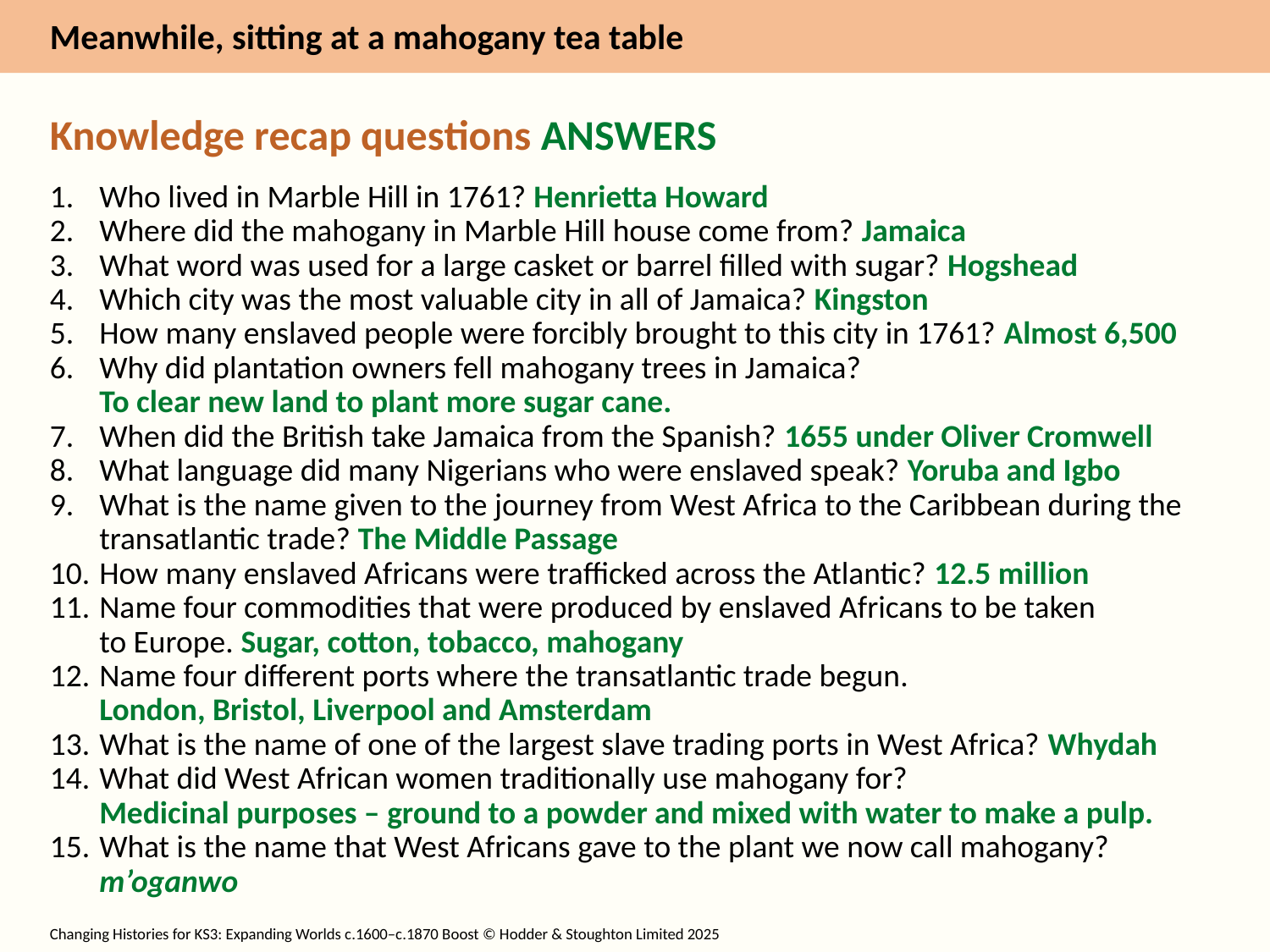

Knowledge recap questions ANSWERS
Who lived in Marble Hill in 1761? Henrietta Howard
Where did the mahogany in Marble Hill house come from? Jamaica
What word was used for a large casket or barrel filled with sugar? Hogshead
Which city was the most valuable city in all of Jamaica? Kingston
How many enslaved people were forcibly brought to this city in 1761? Almost 6,500
Why did plantation owners fell mahogany trees in Jamaica?
To clear new land to plant more sugar cane.
When did the British take Jamaica from the Spanish? 1655 under Oliver Cromwell
What language did many Nigerians who were enslaved speak? Yoruba and Igbo
What is the name given to the journey from West Africa to the Caribbean during the transatlantic trade? The Middle Passage
How many enslaved Africans were trafficked across the Atlantic? 12.5 million
Name four commodities that were produced by enslaved Africans to be taken
to Europe. Sugar, cotton, tobacco, mahogany
Name four different ports where the transatlantic trade begun.
London, Bristol, Liverpool and Amsterdam
What is the name of one of the largest slave trading ports in West Africa? Whydah
What did West African women traditionally use mahogany for?
Medicinal purposes – ground to a powder and mixed with water to make a pulp.
What is the name that West Africans gave to the plant we now call mahogany? m’oganwo